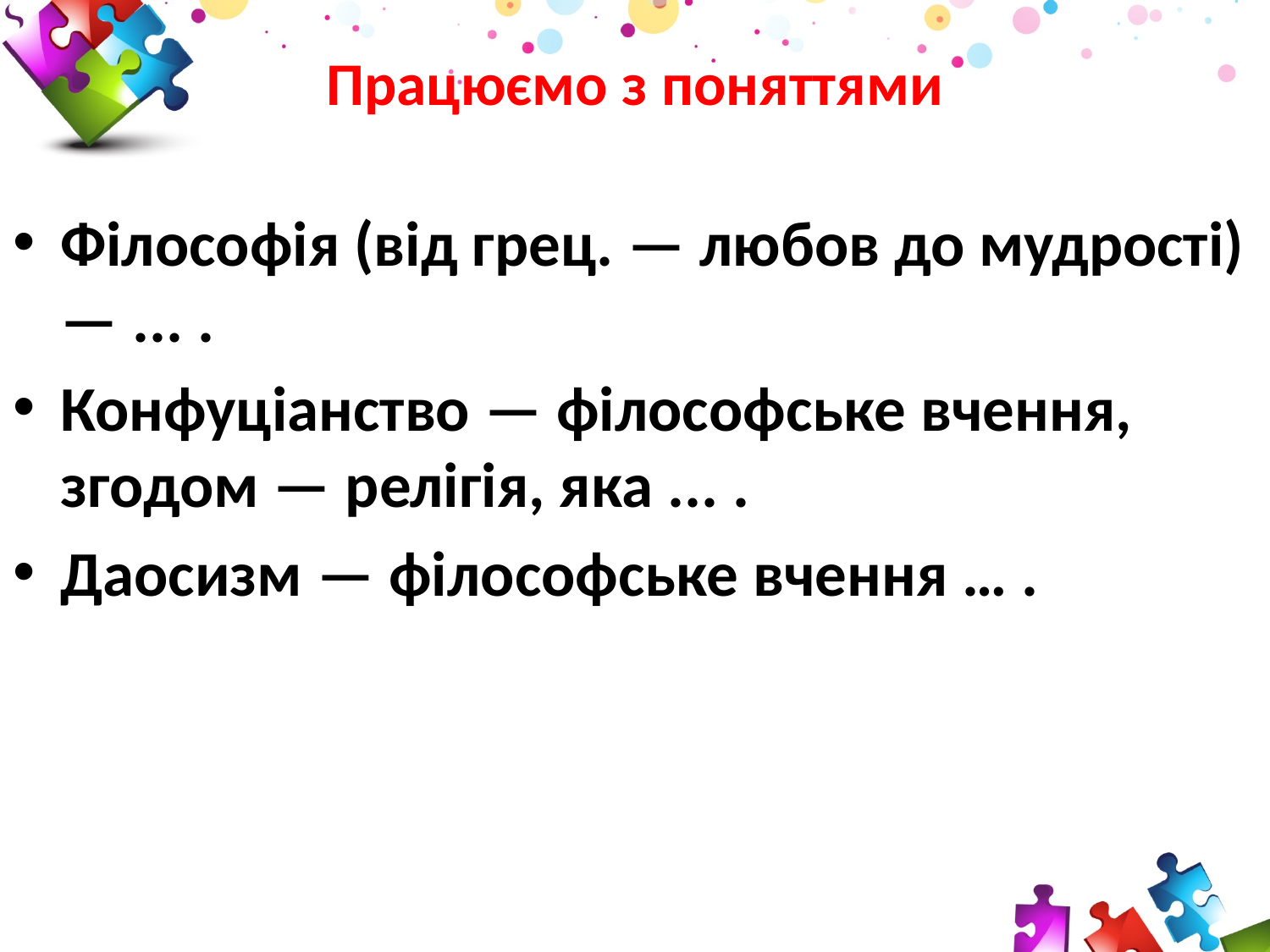

# Працюємо з поняттями
Філософія (від грец. — любов до мудрості) — ... .
Конфуціанство — філософське вчення, згодом — релігія, яка ... .
Даосизм — філософське вчення … .